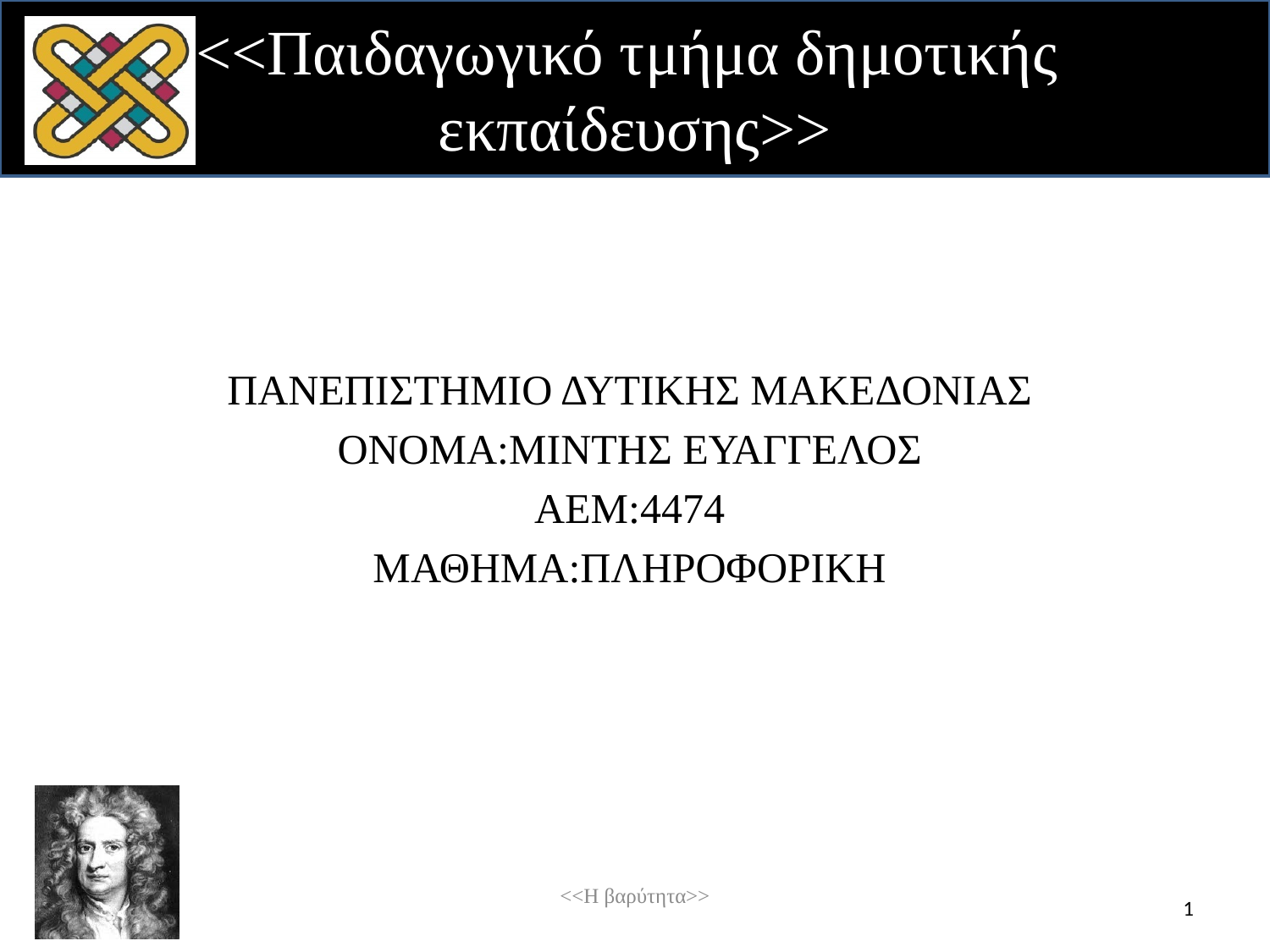

ΠΑΝΕΠΙΣΤΗΜΙΟ ΔΥΤΙΚΗΣ ΜΑΚΕΔΟΝΙΑΣ
ΟΝΟΜΑ:ΜΙΝΤΗΣ ΕΥΑΓΓΕΛΟΣ
ΑΕΜ:4474
ΜΑΘΗΜΑ:ΠΛΗΡΟΦΟΡΙΚΗ

<<Η βαρύτητα>>

1